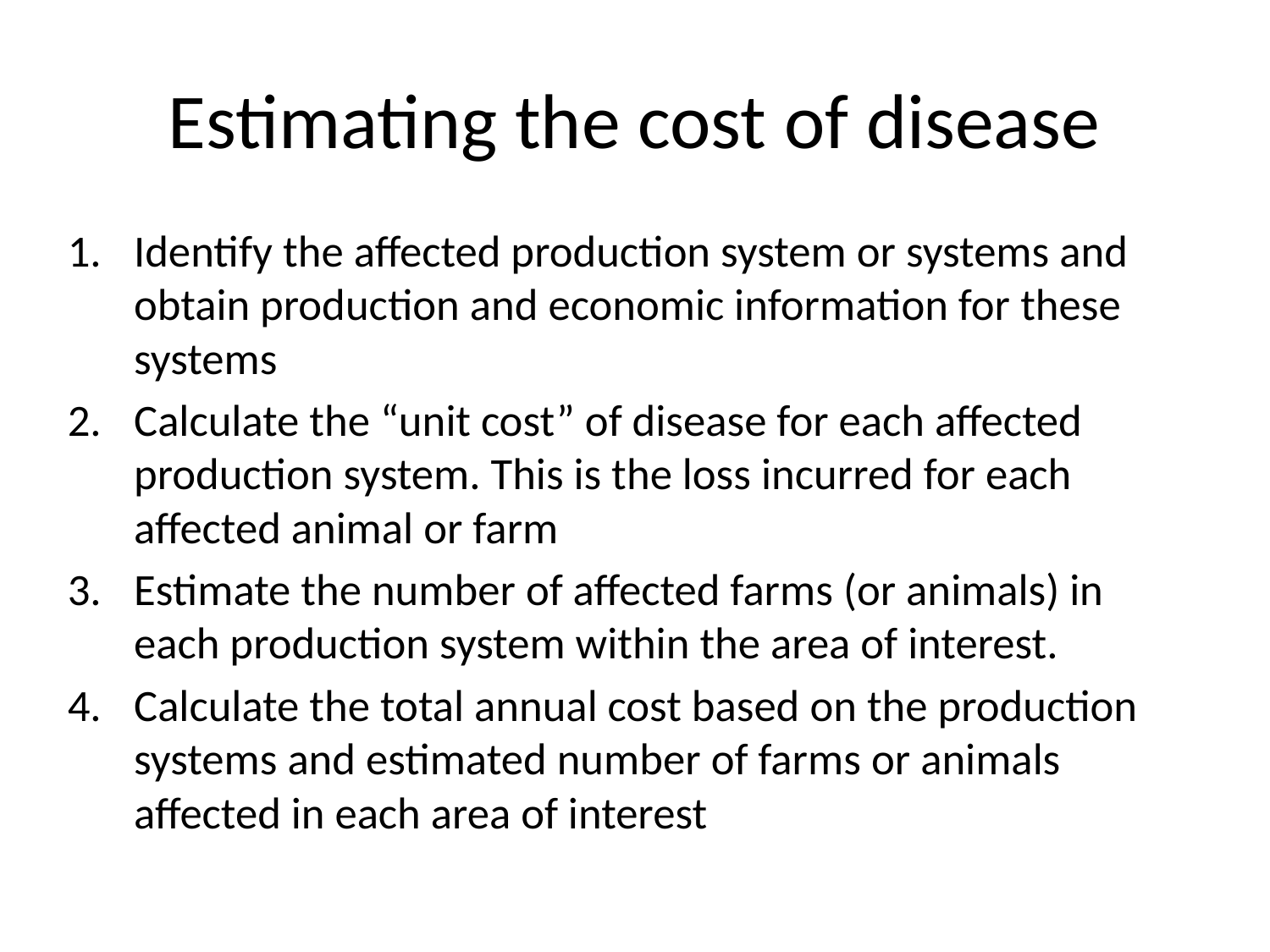

# Estimating the cost of disease
Identify the affected production system or systems and obtain production and economic information for these systems
Calculate the “unit cost” of disease for each affected production system. This is the loss incurred for each affected animal or farm
Estimate the number of affected farms (or animals) in each production system within the area of interest.
Calculate the total annual cost based on the production systems and estimated number of farms or animals affected in each area of interest